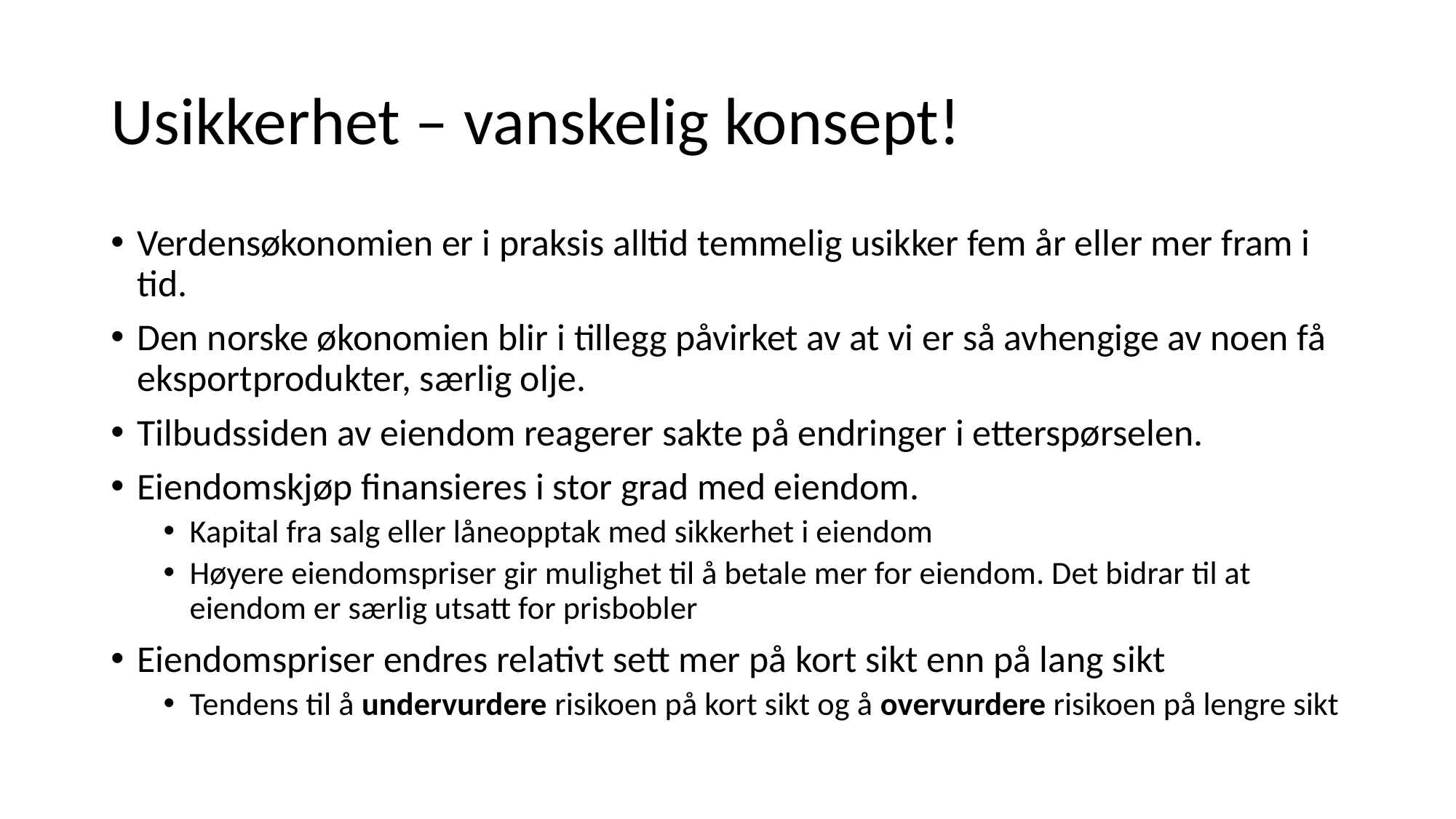

# Usikkerhet – vanskelig konsept!
Verdensøkonomien er i praksis alltid temmelig usikker fem år eller mer fram i tid.
Den norske økonomien blir i tillegg påvirket av at vi er så avhengige av noen få eksportprodukter, særlig olje.
Tilbudssiden av eiendom reagerer sakte på endringer i etterspørselen.
Eiendomskjøp finansieres i stor grad med eiendom.
Kapital fra salg eller låneopptak med sikkerhet i eiendom
Høyere eiendomspriser gir mulighet til å betale mer for eiendom. Det bidrar til at eiendom er særlig utsatt for prisbobler
Eiendomspriser endres relativt sett mer på kort sikt enn på lang sikt
Tendens til å undervurdere risikoen på kort sikt og å overvurdere risikoen på lengre sikt